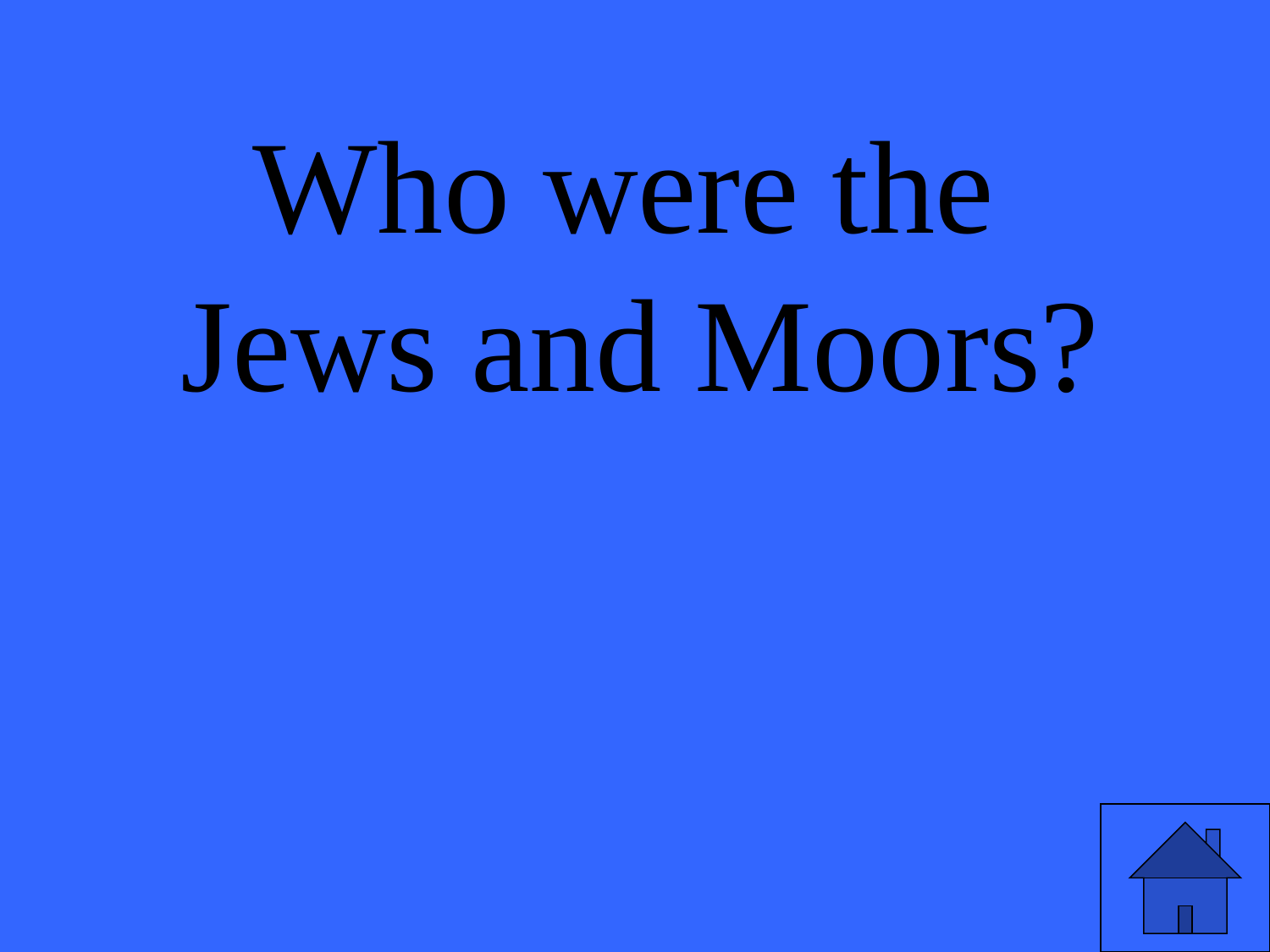

# Who were the Jews and Moors?